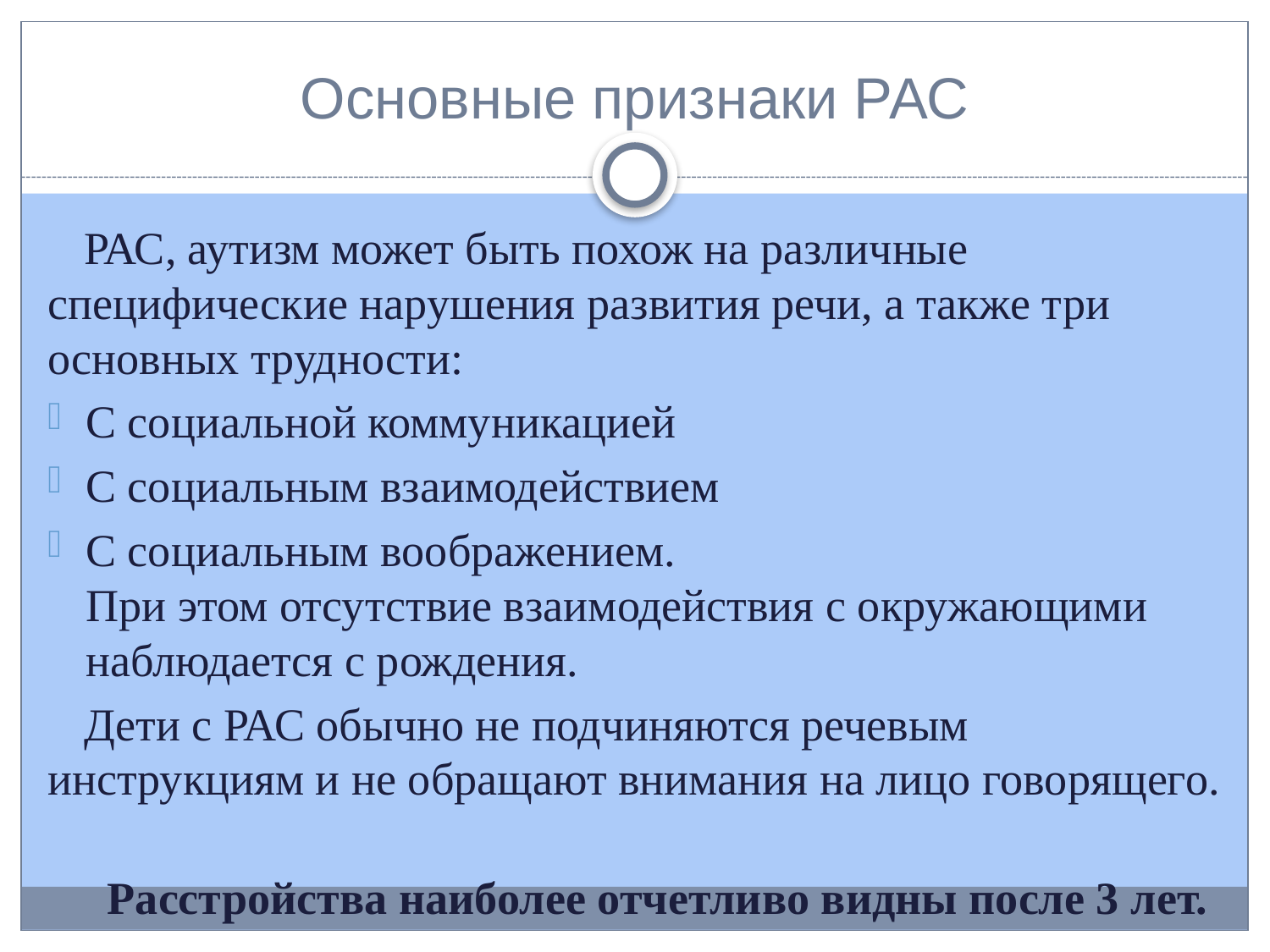

# Основные признаки РАС
РАС, аутизм может быть похож на различные специфические нарушения развития речи, а также три основных трудности:
С социальной коммуникацией
С социальным взаимодействием
С социальным воображением.
При этом отсутствие взаимодействия с окружающими наблюдается с рождения.
Дети с РАС обычно не подчиняются речевым инструкциям и не обращают внимания на лицо говорящего.
Расстройства наиболее отчетливо видны после 3 лет.